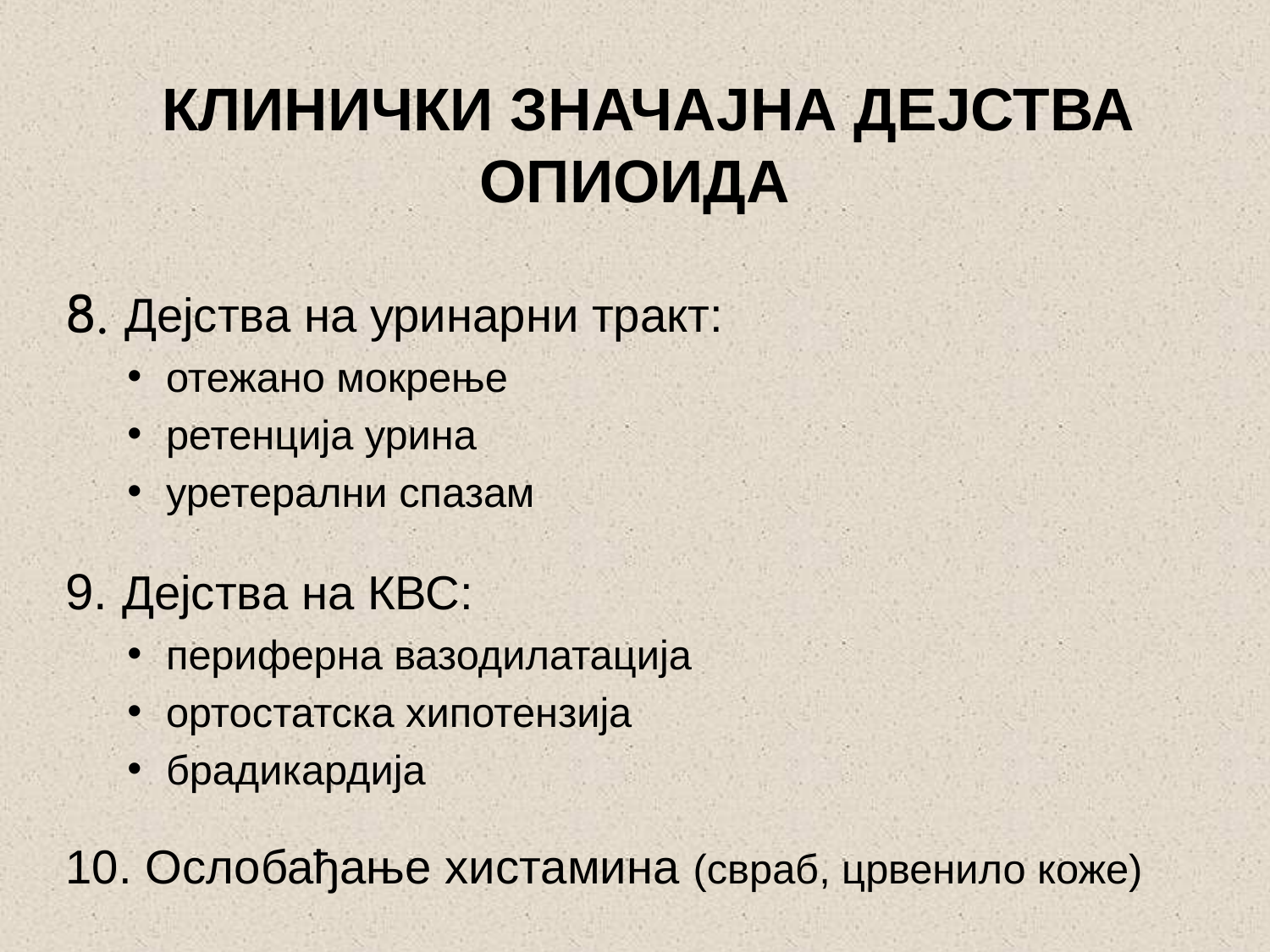

# КЛИНИЧКИ ЗНАЧАЈНА ДЕЈСТВА ОПИОИДА
8. Дејства на уринарни тракт:
отежано мокрење
ретенција урина
уретерални спазам

9. Дејства на КВС:
периферна вазодилатација
ортостатска хипотензија
брадикардија

10. Ослобађање хистамина (свраб, црвенило коже)